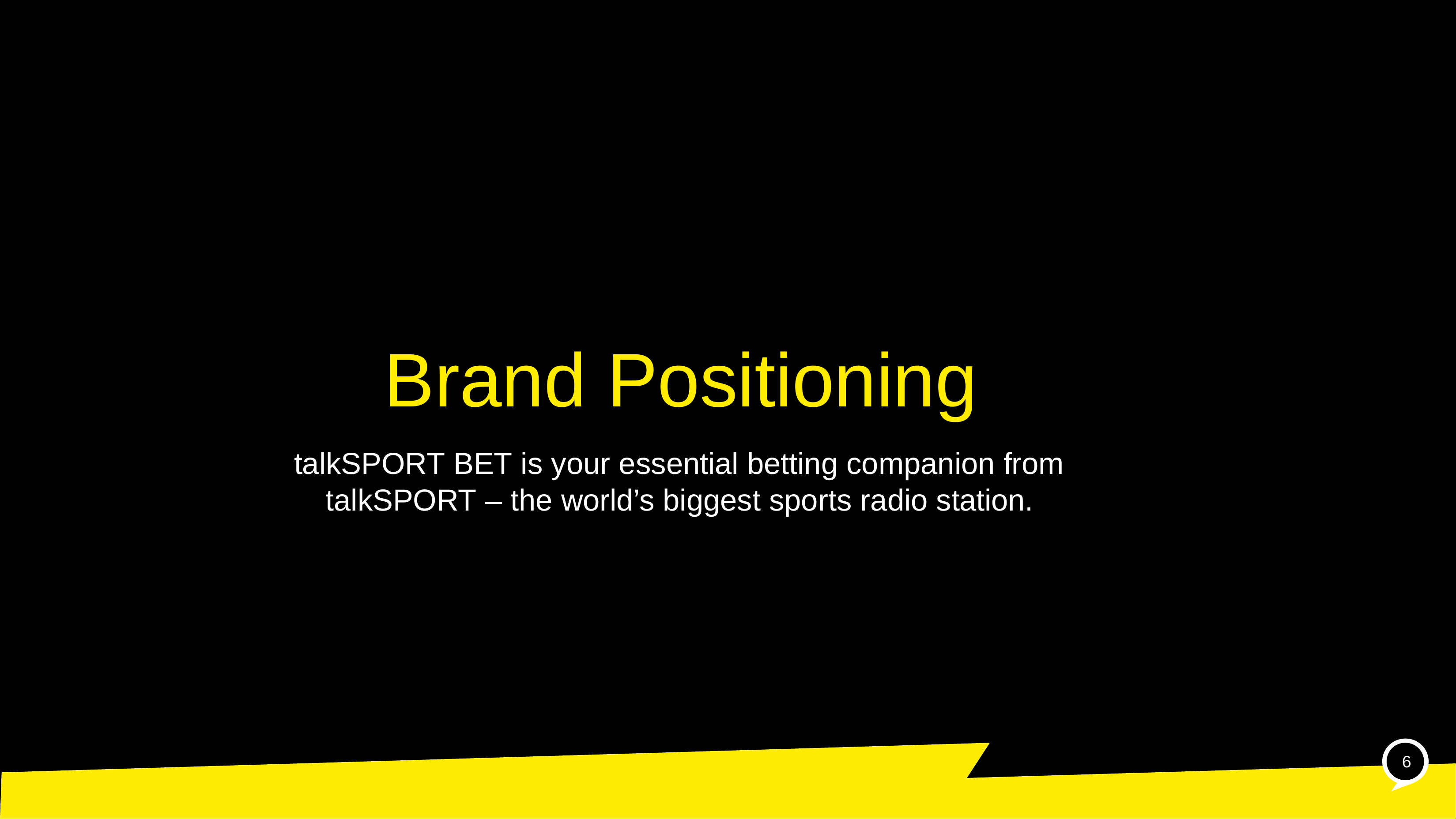

# Brand Positioning
talkSPORT BET is your essential betting companion from talkSPORT – the world’s biggest sports radio station.
6